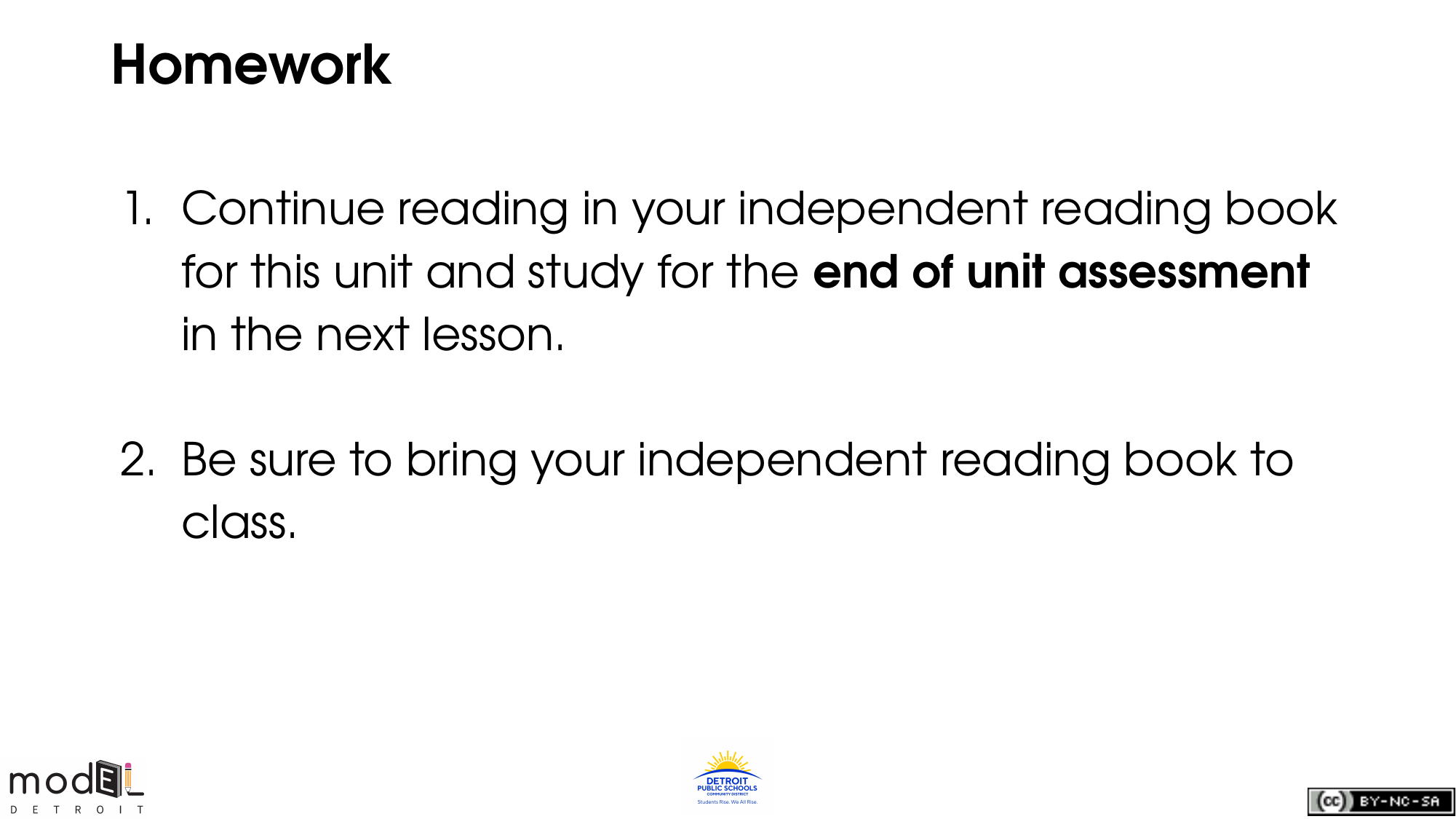

Homework

Continue reading in your independent reading book for this unit and study for the end of unit assessment in the next lesson.

Be sure to bring your independent reading book to class.